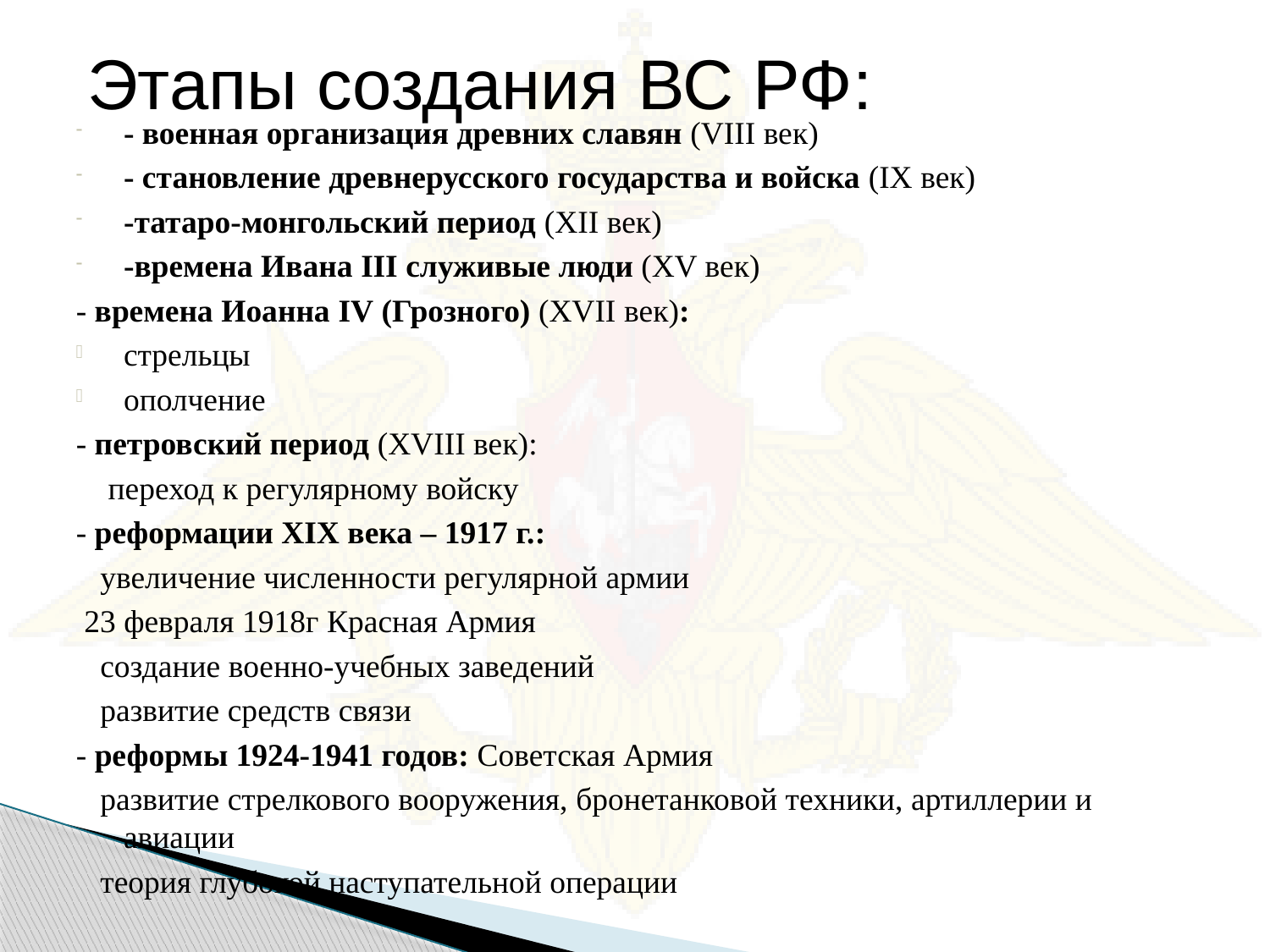

# Этапы создания ВС РФ:
- военная организация древних славян (VIII век)
- становление древнерусского государства и войска (IX век)
-татаро-монгольский период (XII век)
-времена Ивана III служивые люди (XV век)
- времена Иоанна IV (Грозного) (XVII век):
стрельцы
ополчение
- петровский период (XVIII век):
    переход к регулярному войску
- реформации XIX века – 1917 г.:
   увеличение численности регулярной армии
 23 февраля 1918г Красная Армия
   создание военно-учебных заведений
   развитие средств связи
- реформы 1924-1941 годов: Советская Армия
   развитие стрелкового вооружения, бронетанковой техники, артиллерии и авиации
   теория глубокой наступательной операции